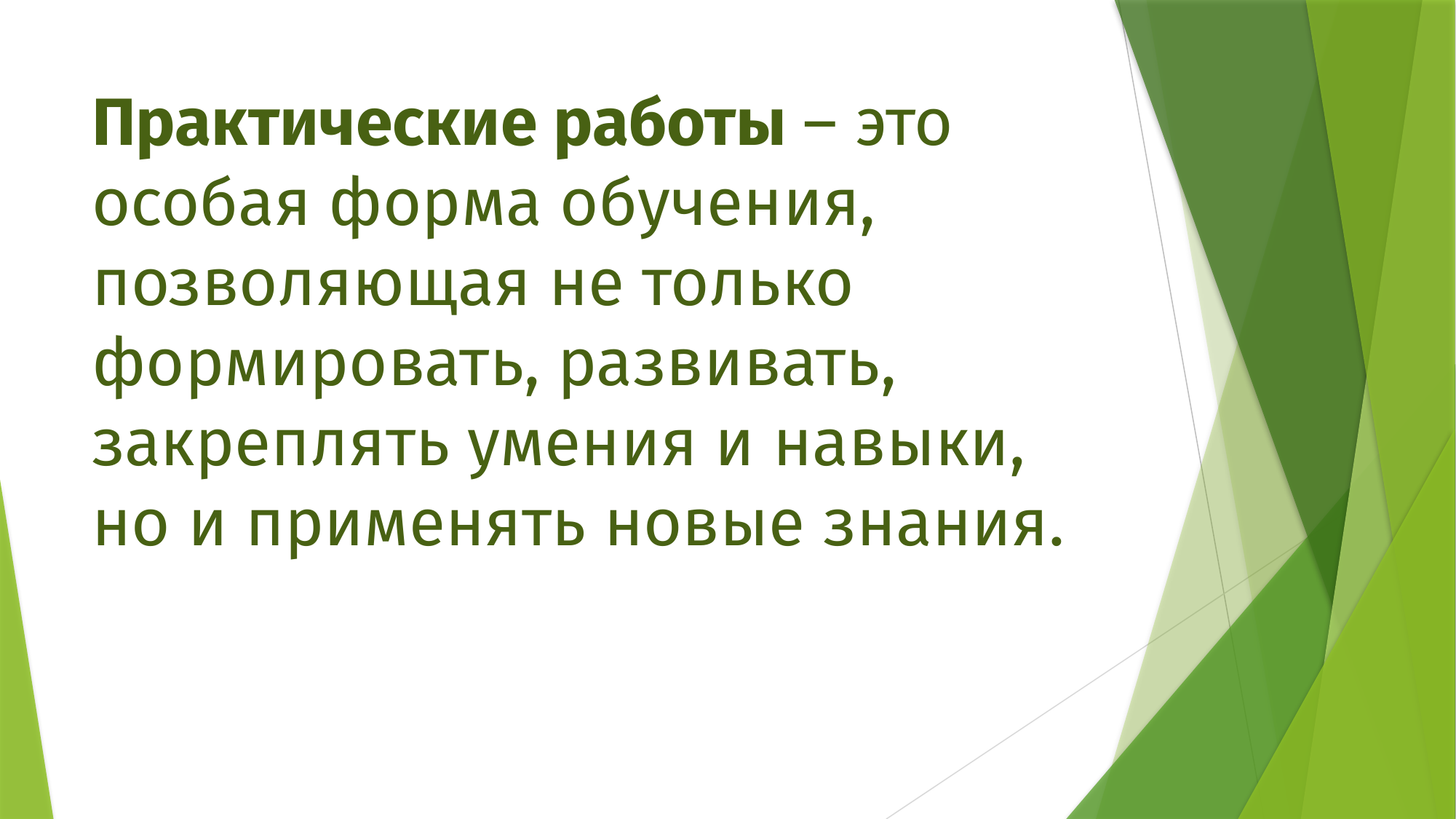

# Практические работы – это особая форма обучения, позволяющая не только формировать, развивать, закреплять умения и навыки, но и применять новые знания.